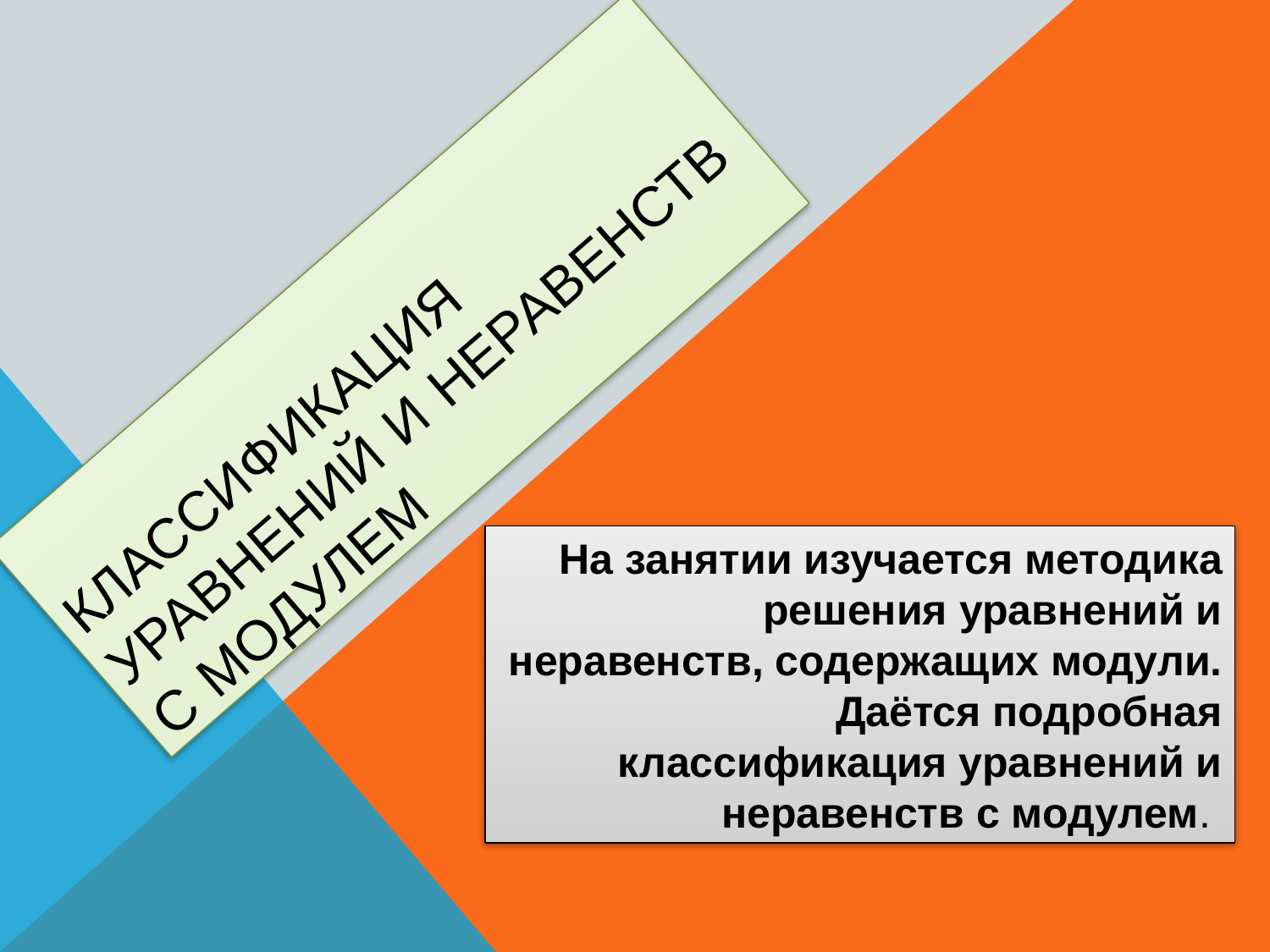

# Классификация уравнений и неравенств с модулем
На занятии изучается методика решения уравнений и неравенств, содержащих модули. Даётся подробная классификация уравнений и неравенств с модулем.